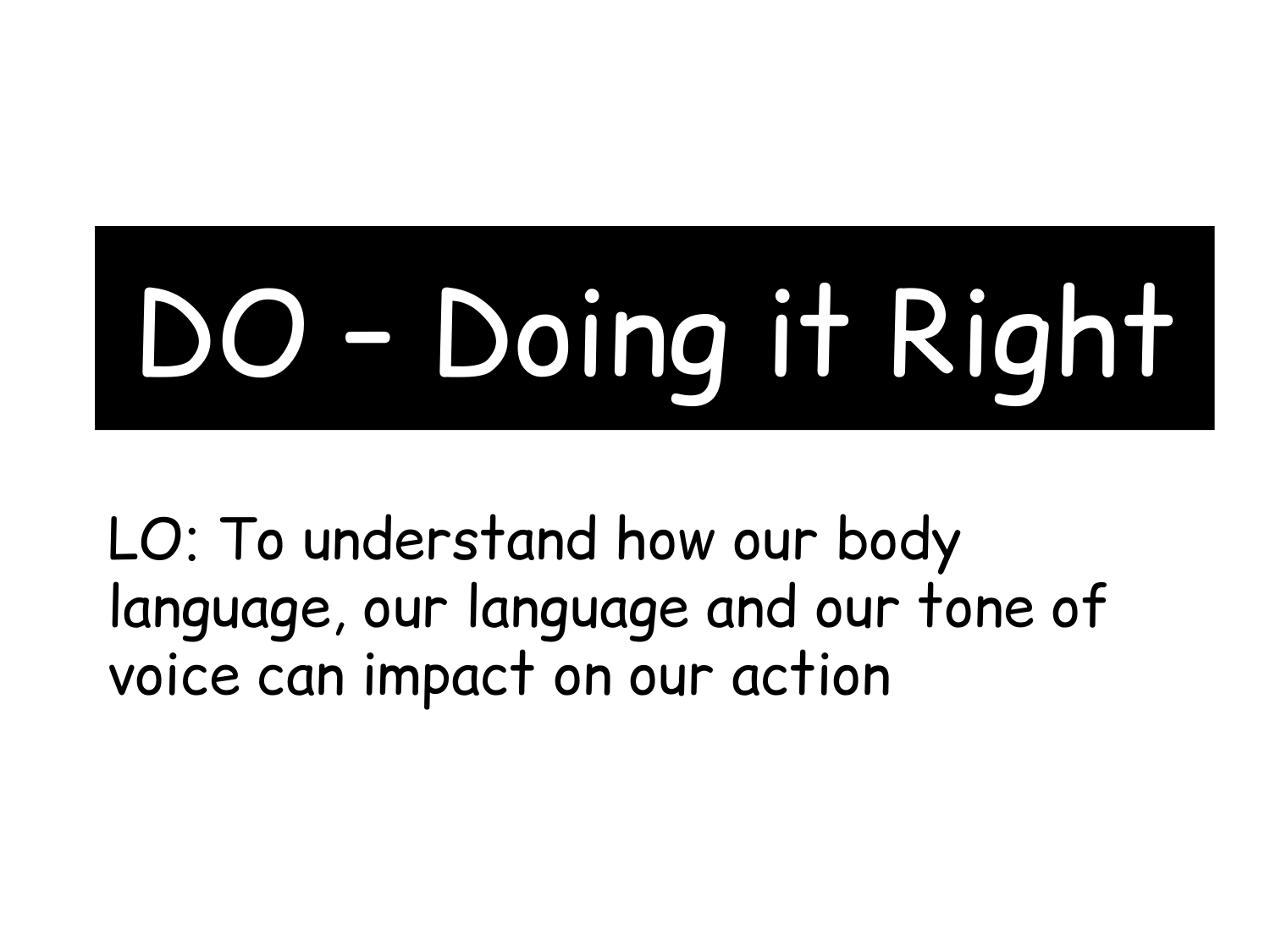

# DO – Doing it Right
LO: To understand how our body language, our language and our tone of voice can impact on our action